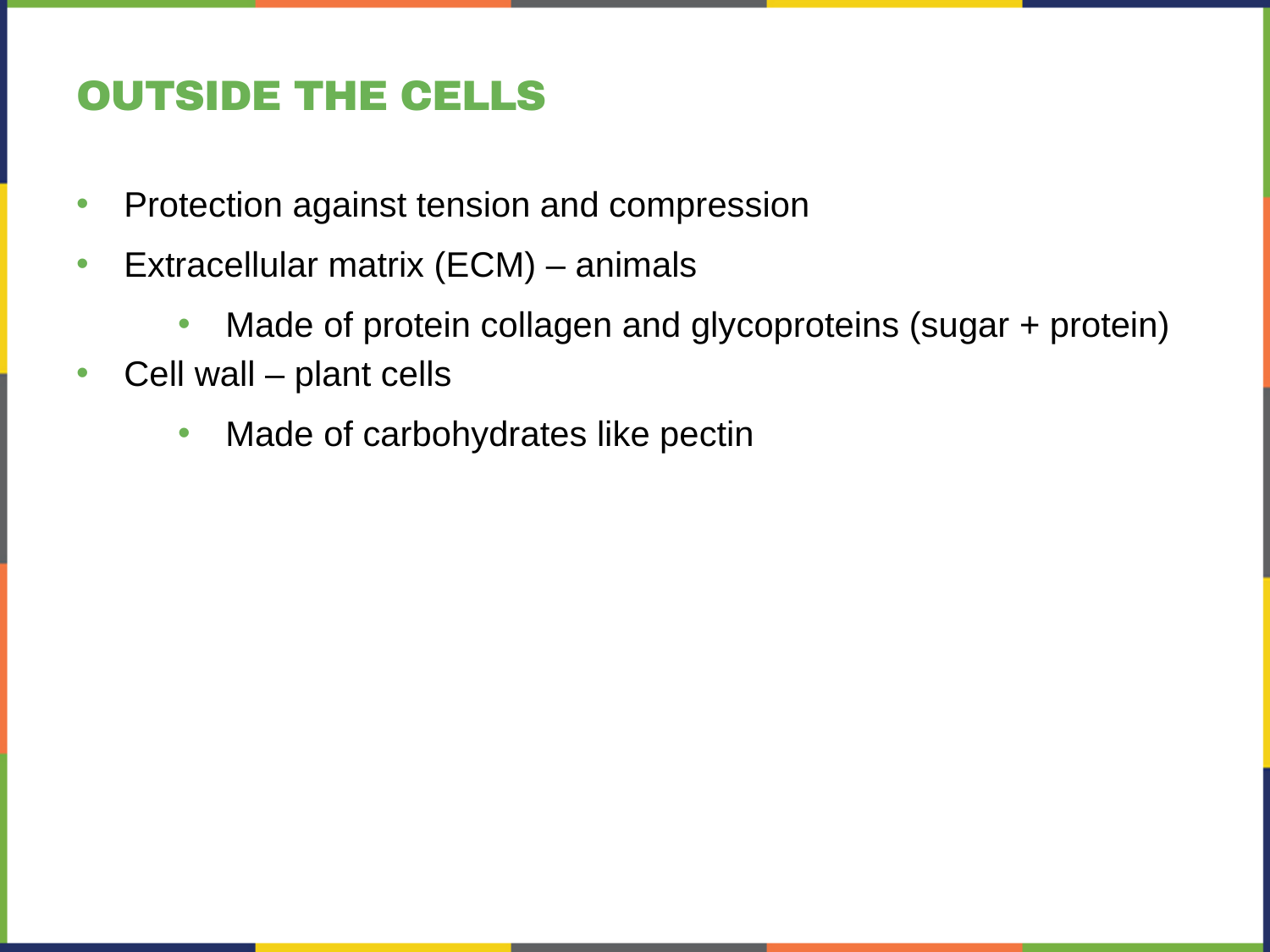

# Outside the cells
Protection against tension and compression
Extracellular matrix (ECM) – animals
Made of protein collagen and glycoproteins (sugar + protein)
Cell wall – plant cells
Made of carbohydrates like pectin